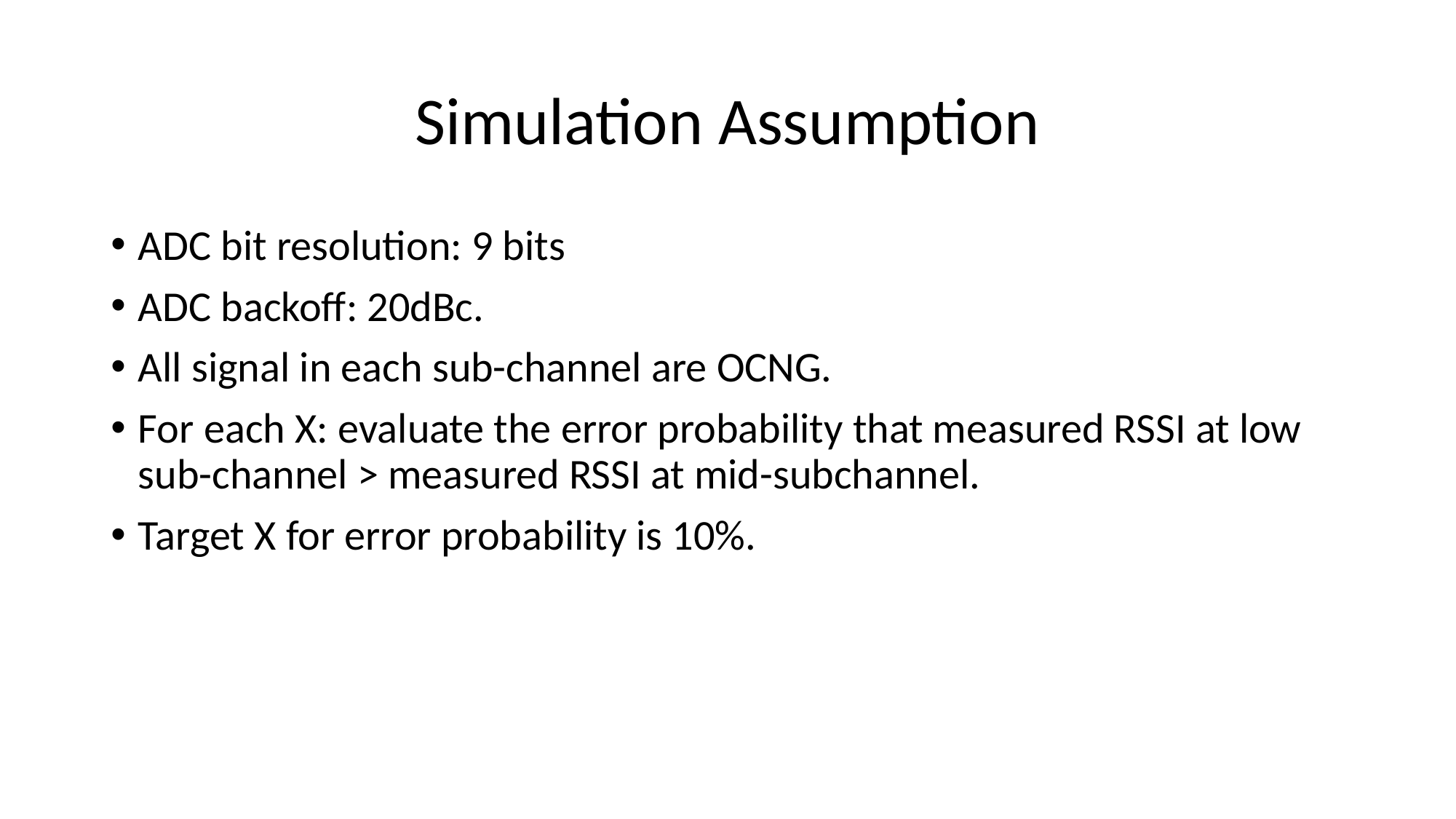

# Simulation Assumption
ADC bit resolution: 9 bits
ADC backoff: 20dBc.
All signal in each sub-channel are OCNG.
For each X: evaluate the error probability that measured RSSI at low sub-channel > measured RSSI at mid-subchannel.
Target X for error probability is 10%.